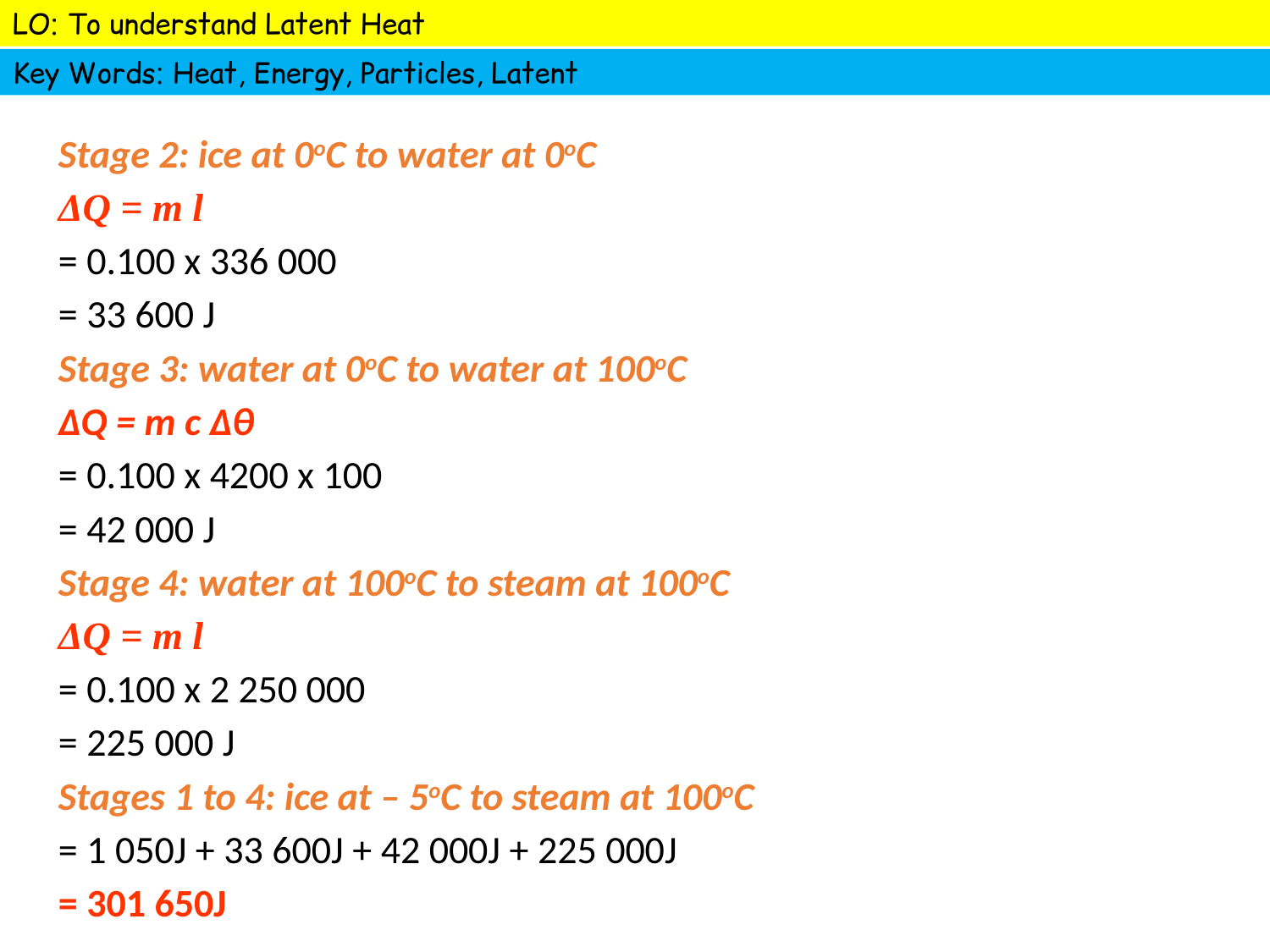

Stage 2: ice at 0oC to water at 0oC
ΔQ = m l
= 0.100 x 336 000
= 33 600 J
Stage 3: water at 0oC to water at 100oC
ΔQ = m c Δθ
= 0.100 x 4200 x 100
= 42 000 J
Stage 4: water at 100oC to steam at 100oC
ΔQ = m l
= 0.100 x 2 250 000
= 225 000 J
Stages 1 to 4: ice at – 5oC to steam at 100oC
= 1 050J + 33 600J + 42 000J + 225 000J
= 301 650J